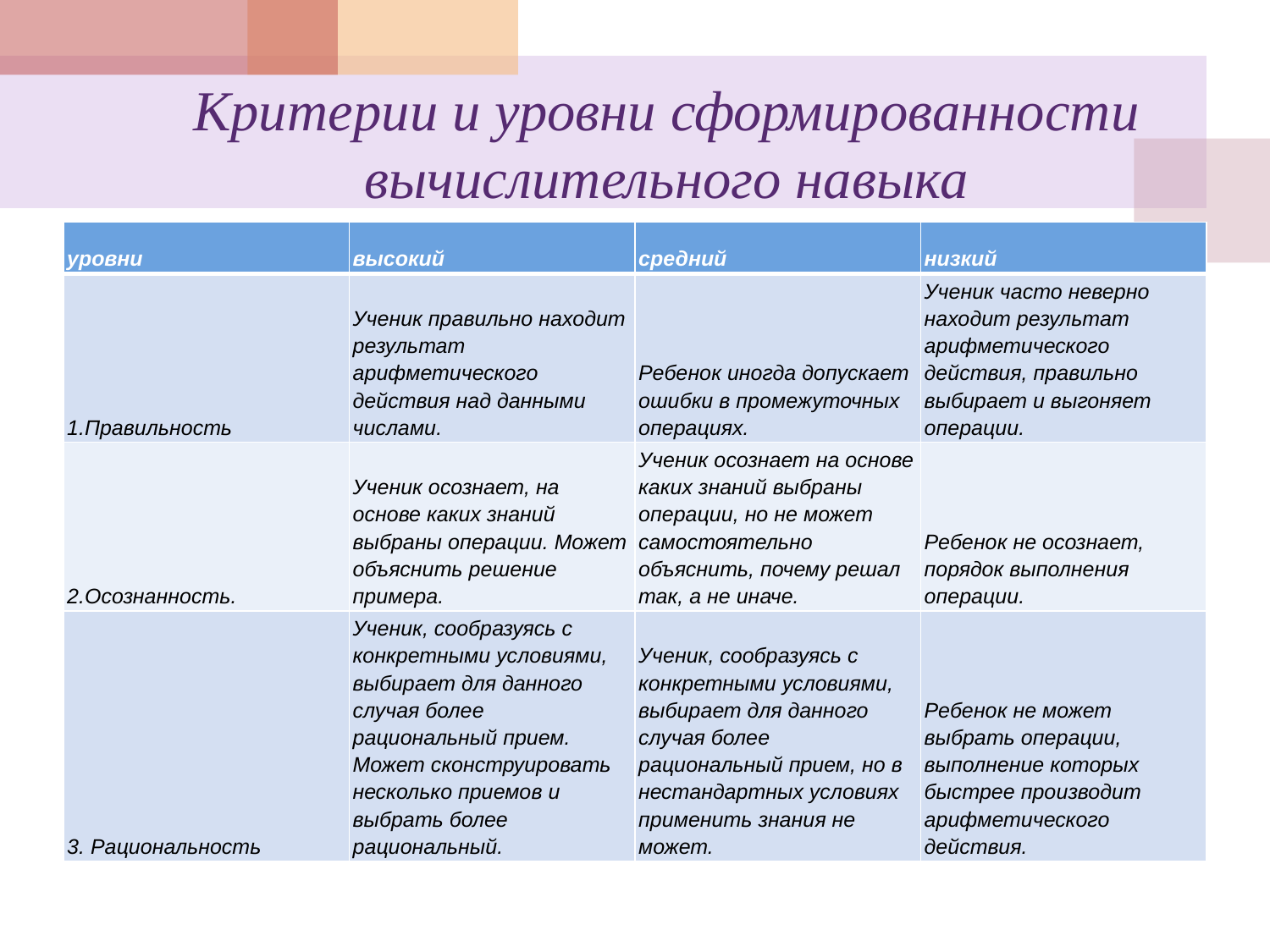

# Критерии и уровни сформированности вычислительного навыка
| уровни | высокий | средний | низкий |
| --- | --- | --- | --- |
| 1.Правильность | Ученик правильно находит результат арифметического действия над данными числами. | Ребенок иногда допускает ошибки в промежуточных операциях. | Ученик часто неверно находит результат арифметического действия, правильно выбирает и выгоняет операции. |
| 2.Осознанность. | Ученик осознает, на основе каких знаний выбраны операции. Может объяснить решение примера. | Ученик осознает на основе каких знаний выбраны операции, но не может самостоятельно объяснить, почему решал так, а не иначе. | Ребенок не осознает, порядок выполнения операции. |
| 3. Рациональность | Ученик, сообразуясь с конкретными условиями, выбирает для данного случая более рациональный прием. Может сконструировать несколько приемов и выбрать более рациональный. | Ученик, сообразуясь с конкретными условиями, выбирает для данного случая более рациональный прием, но в нестандартных условиях применить знания не может. | Ребенок не может выбрать операции, выполнение которых быстрее производит арифметического действия. |